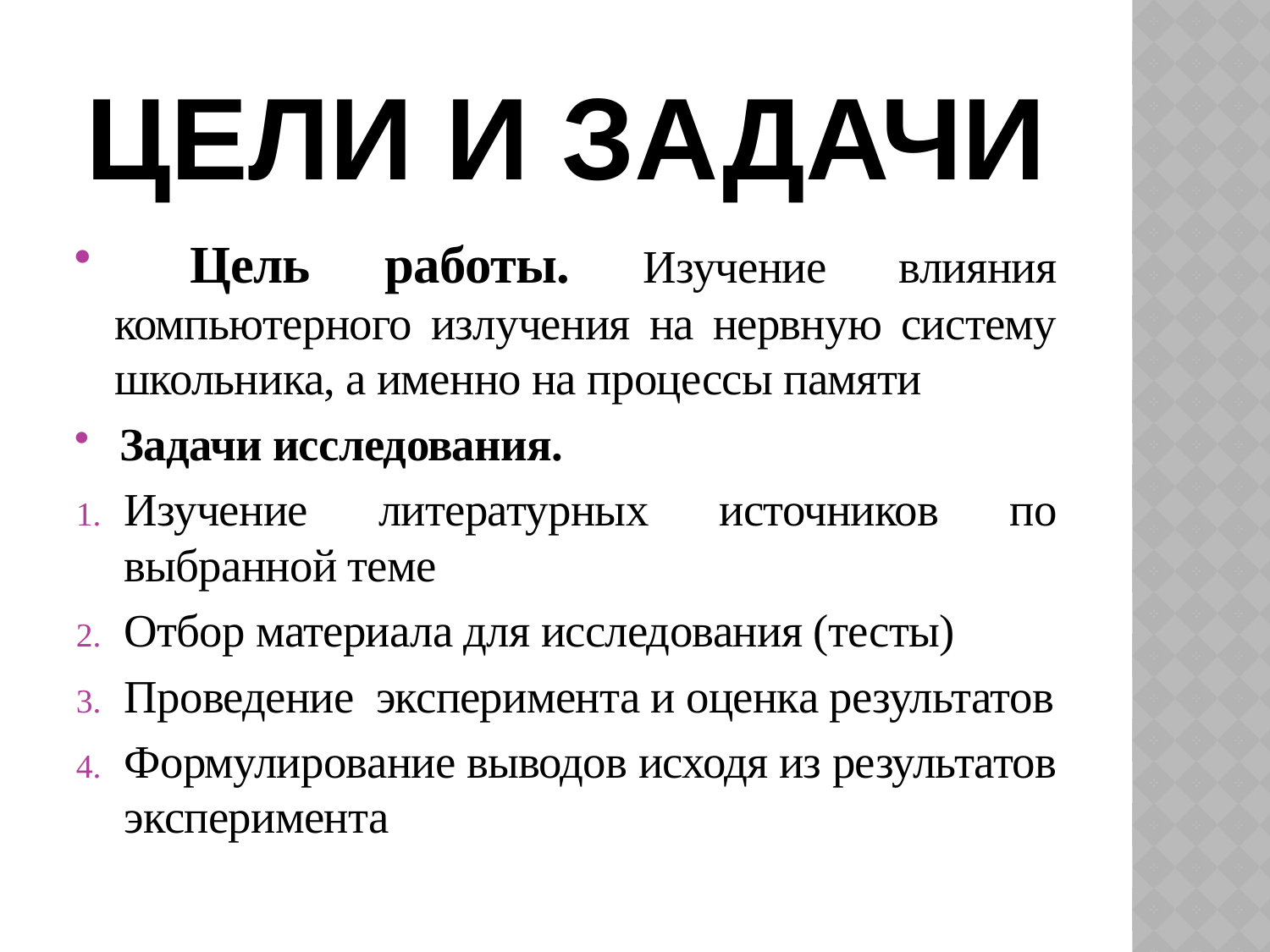

# Цели и задачи
 Цель работы. Изучение влияния компьютерного излучения на нервную систему школьника, а именно на процессы памяти
 Задачи исследования.
Изучение литературных источников по выбранной теме
Отбор материала для исследования (тесты)
Проведение  эксперимента и оценка результатов
Формулирование выводов исходя из результатов эксперимента